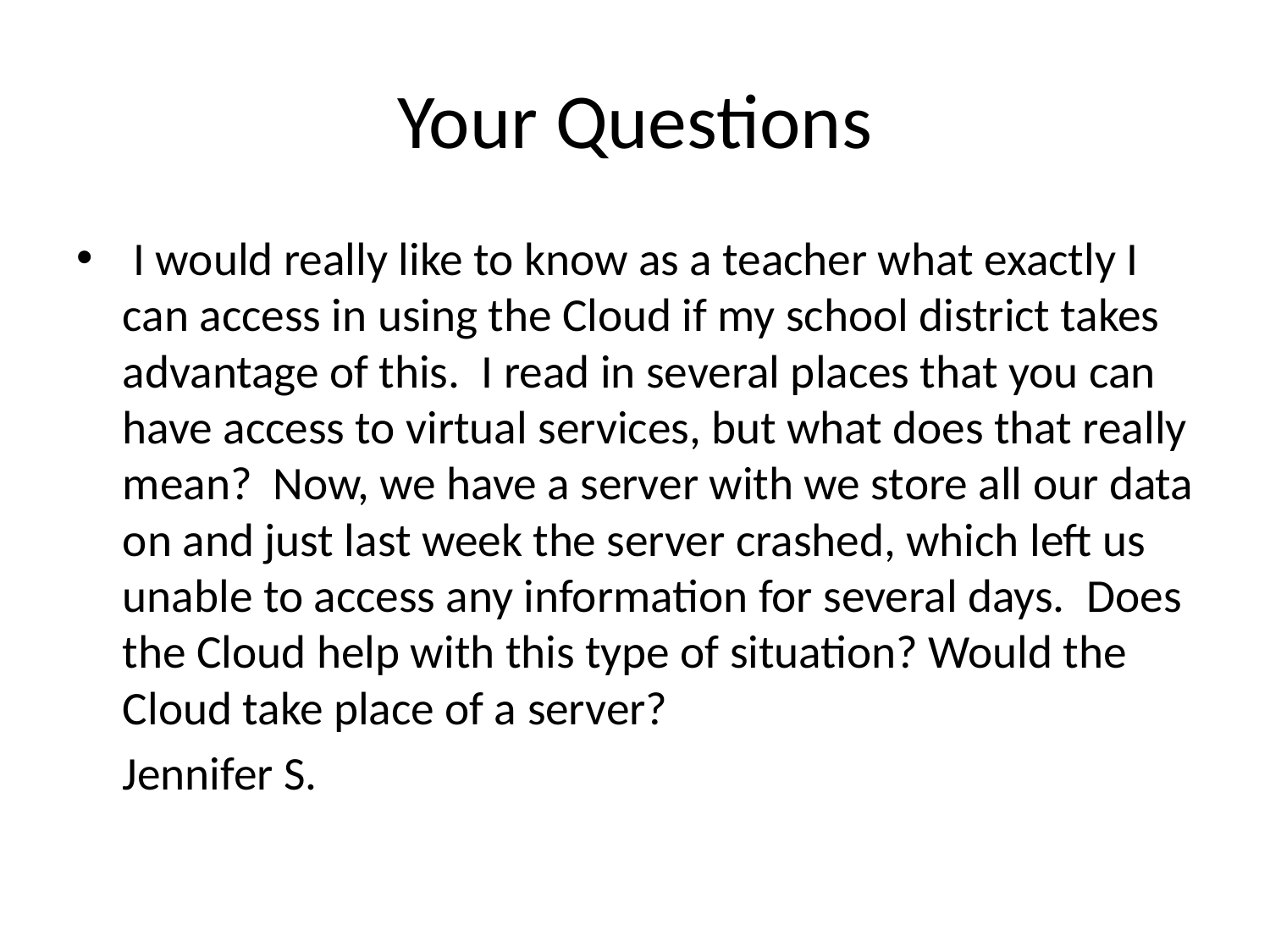

# Your Questions
 I would really like to know as a teacher what exactly I can access in using the Cloud if my school district takes advantage of this.  I read in several places that you can have access to virtual services, but what does that really mean?  Now, we have a server with we store all our data on and just last week the server crashed, which left us unable to access any information for several days.  Does the Cloud help with this type of situation? Would the Cloud take place of a server?
											Jennifer S.